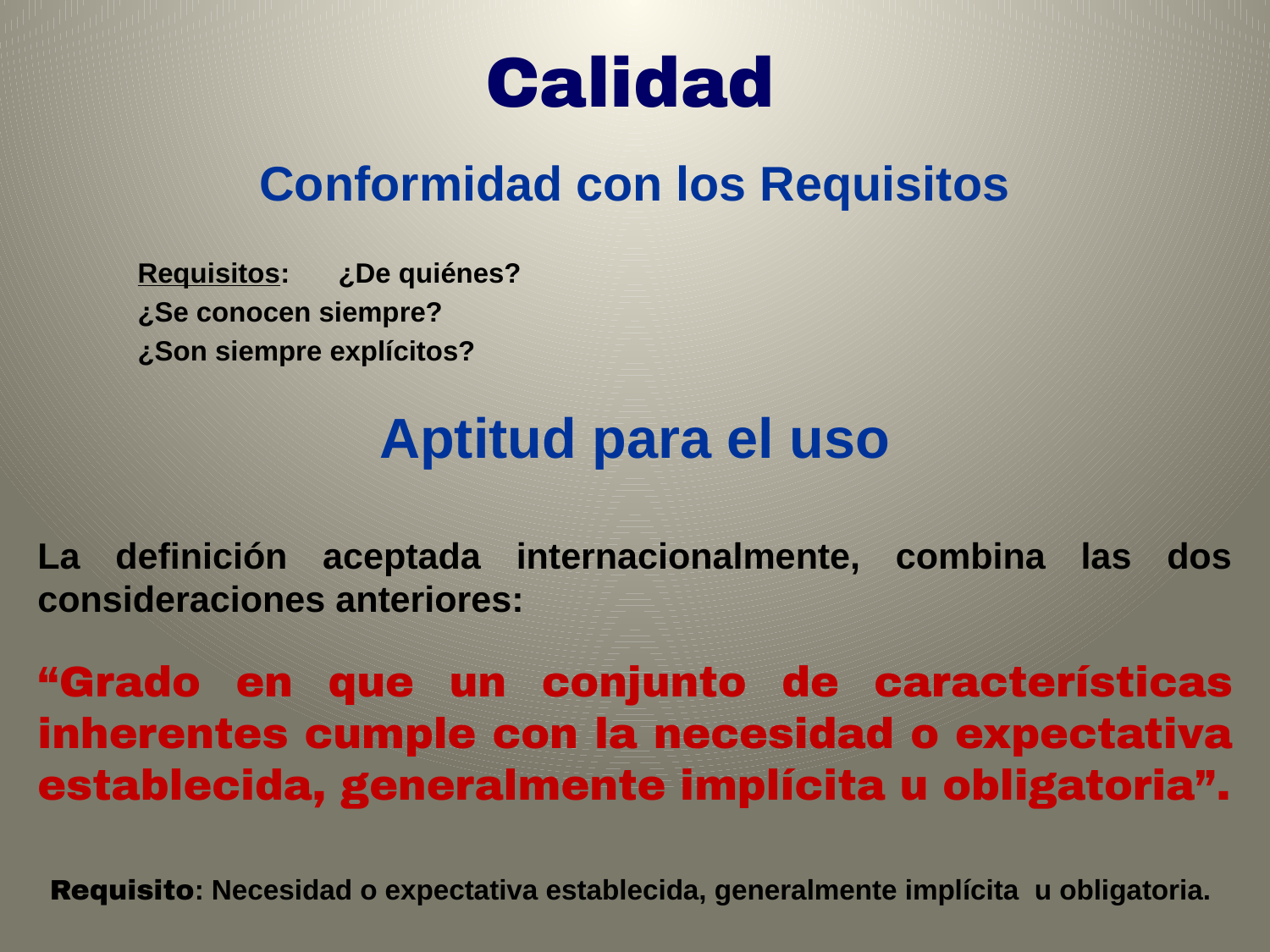

# Calidad
Conformidad con los Requisitos

		Requisitos:	¿De quiénes?
				¿Se conocen siempre?
				¿Son siempre explícitos?
Aptitud para el uso
La definición aceptada internacionalmente, combina las dos consideraciones anteriores:

“Grado en que un conjunto de características inherentes cumple con la necesidad o expectativa establecida, generalmente implícita u obligatoria”.
Requisito: Necesidad o expectativa establecida, generalmente implícita  u obligatoria.